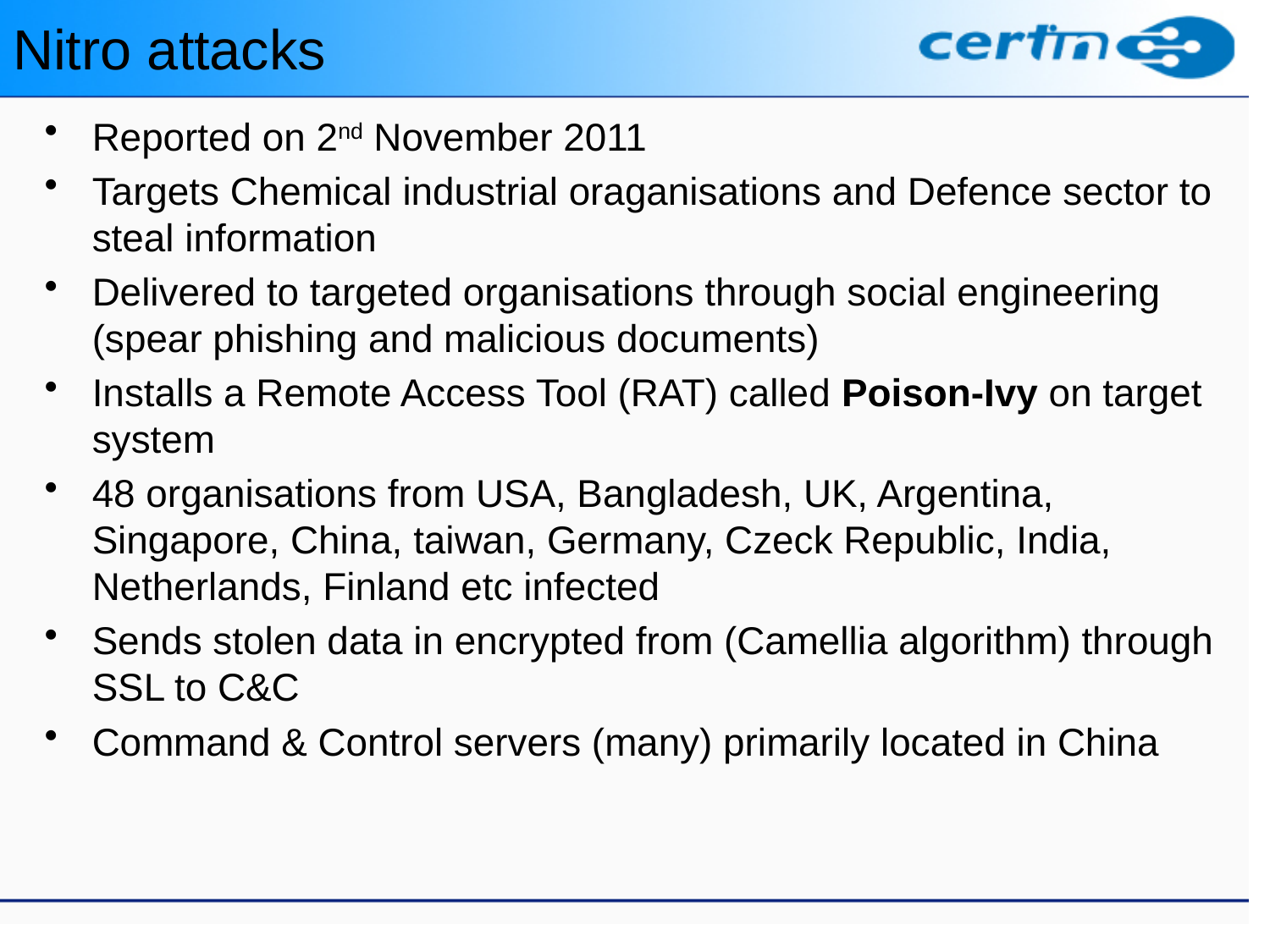

# Nitro attacks
Reported on 2nd November 2011
Targets Chemical industrial oraganisations and Defence sector to steal information
Delivered to targeted organisations through social engineering (spear phishing and malicious documents)
Installs a Remote Access Tool (RAT) called Poison-Ivy on target system
48 organisations from USA, Bangladesh, UK, Argentina, Singapore, China, taiwan, Germany, Czeck Republic, India, Netherlands, Finland etc infected
Sends stolen data in encrypted from (Camellia algorithm) through SSL to C&C
Command & Control servers (many) primarily located in China